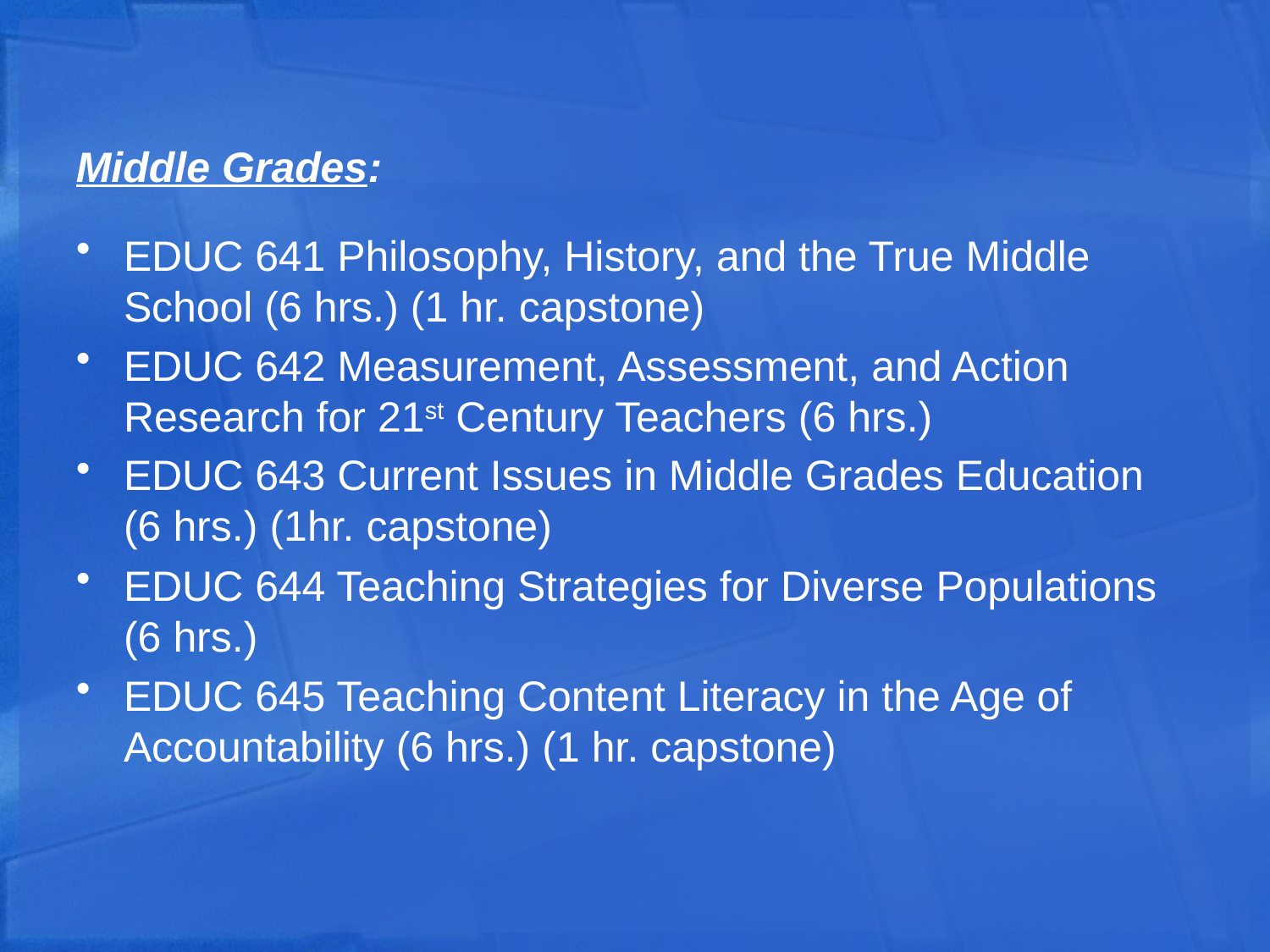

# Middle Grades:
EDUC 641 Philosophy, History, and the True Middle School (6 hrs.) (1 hr. capstone)
EDUC 642 Measurement, Assessment, and Action Research for 21st Century Teachers (6 hrs.)
EDUC 643 Current Issues in Middle Grades Education (6 hrs.) (1hr. capstone)
EDUC 644 Teaching Strategies for Diverse Populations (6 hrs.)
EDUC 645 Teaching Content Literacy in the Age of Accountability (6 hrs.) (1 hr. capstone)